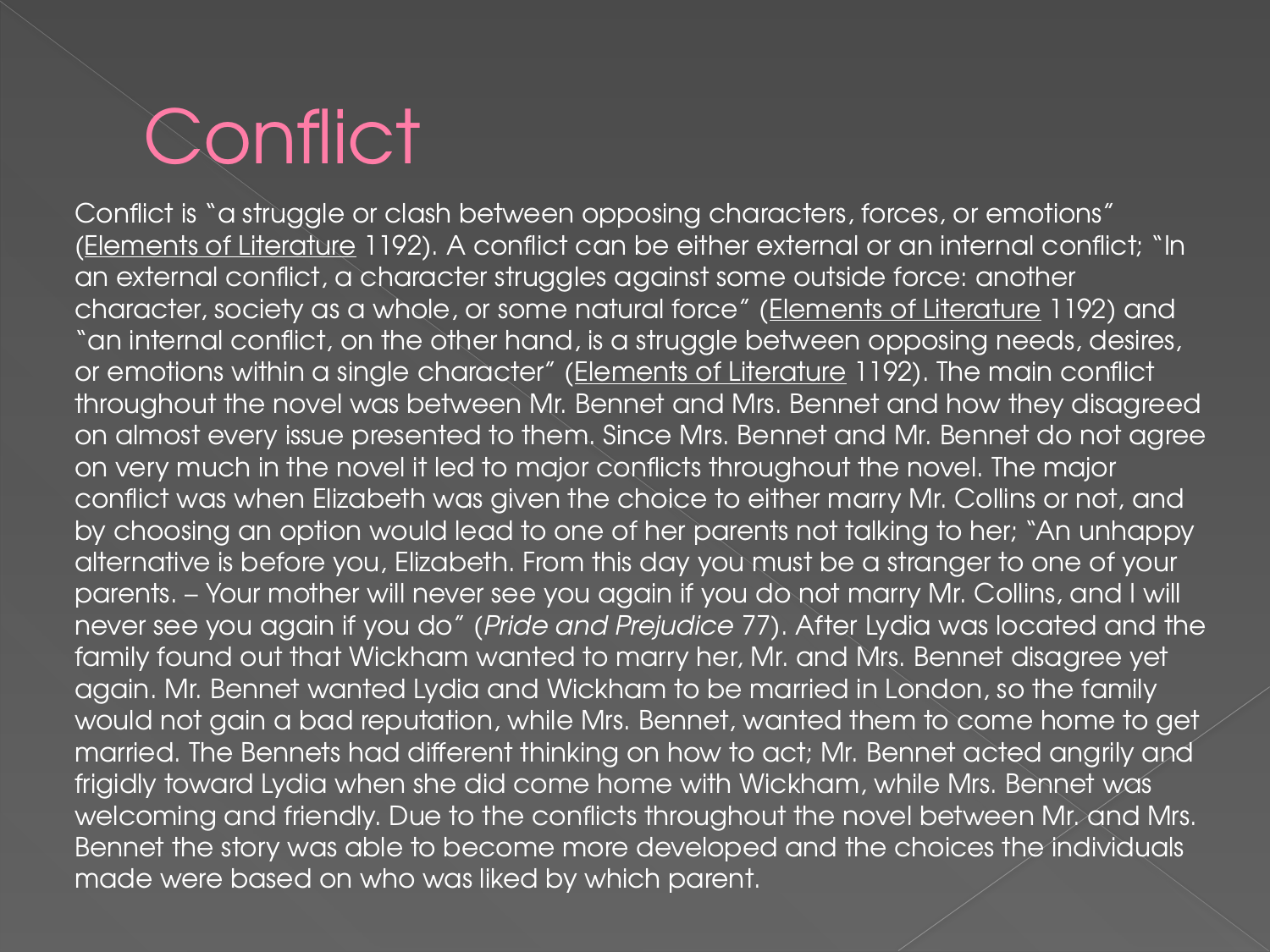

# Conflict
	Conflict is “a struggle or clash between opposing characters, forces, or emotions” (Elements of Literature 1192). A conflict can be either external or an internal conflict; “In an external conflict, a character struggles against some outside force: another character, society as a whole, or some natural force” (Elements of Literature 1192) and “an internal conflict, on the other hand, is a struggle between opposing needs, desires, or emotions within a single character” (Elements of Literature 1192). The main conflict throughout the novel was between Mr. Bennet and Mrs. Bennet and how they disagreed on almost every issue presented to them. Since Mrs. Bennet and Mr. Bennet do not agree on very much in the novel it led to major conflicts throughout the novel. The major conflict was when Elizabeth was given the choice to either marry Mr. Collins or not, and by choosing an option would lead to one of her parents not talking to her; “An unhappy alternative is before you, Elizabeth. From this day you must be a stranger to one of your parents. – Your mother will never see you again if you do not marry Mr. Collins, and I will never see you again if you do” (Pride and Prejudice 77). After Lydia was located and the family found out that Wickham wanted to marry her, Mr. and Mrs. Bennet disagree yet again. Mr. Bennet wanted Lydia and Wickham to be married in London, so the family would not gain a bad reputation, while Mrs. Bennet, wanted them to come home to get married. The Bennets had different thinking on how to act; Mr. Bennet acted angrily and frigidly toward Lydia when she did come home with Wickham, while Mrs. Bennet was welcoming and friendly. Due to the conflicts throughout the novel between Mr. and Mrs. Bennet the story was able to become more developed and the choices the individuals made were based on who was liked by which parent.